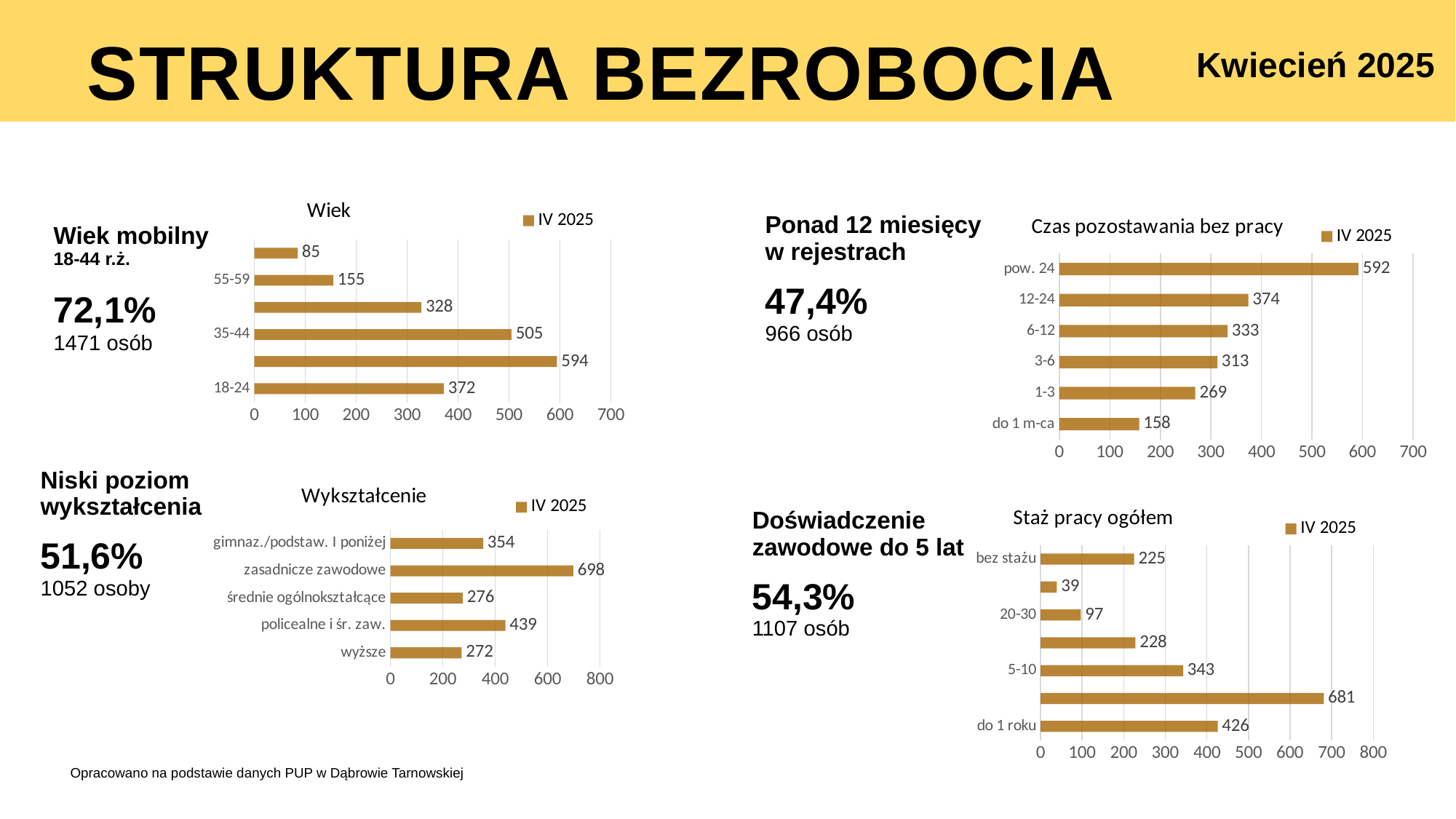

STRUKTURA BEZROBOCIA
Kwiecień 2025

### Chart: Wiek

| Category | IV 2025 |
|---|---|
| 18-24 | 372.0 |
| 25-34 | 594.0 |
| 35-44 | 505.0 |
| 45-54 | 328.0 |
| 55-59 | 155.0 |
| 60 lat i więcej | 85.0 |

### Chart: Czas pozostawania bez pracy

| Category | IV 2025 |
|---|---|
| do 1 m-ca | 158.0 |
| 1-3 | 269.0 |
| 3-6 | 313.0 |
| 6-12 | 333.0 |
| 12-24 | 374.0 |
| pow. 24 | 592.0 |
| Ponad 12 miesięcy w rejestrach |
| --- |
| 47,4% 966 osób |
|  |
|  |
| Wiek mobilny 18-44 r.ż. |
| --- |
| 72,1% 1471 osób |
|  |
|  |
| Niski poziom wykształcenia |
| --- |
| 51,6% 1052 osoby |
|  |
|  |

### Chart: Wykształcenie

| Category | IV 2025 |
|---|---|
| wyższe | 272.0 |
| policealne i śr. zaw. | 439.0 |
| średnie ogólnokształcące | 276.0 |
| zasadnicze zawodowe | 698.0 |
| gimnaz./podstaw. I poniżej | 354.0 |

### Chart: Staż pracy ogółem

| Category | IV 2025 |
|---|---|
| do 1 roku | 426.0 |
| 1-5 | 681.0 |
| 5-10 | 343.0 |
| 227 | 228.0 |
| 20-30 | 97.0 |
| 30 lat i więcej | 39.0 |
| bez stażu | 225.0 |
| Doświadczenie zawodowe do 5 lat |
| --- |
| 54,3% 1107 osób |
|  |
|  |
Opracowano na podstawie danych PUP w Dąbrowie Tarnowskiej